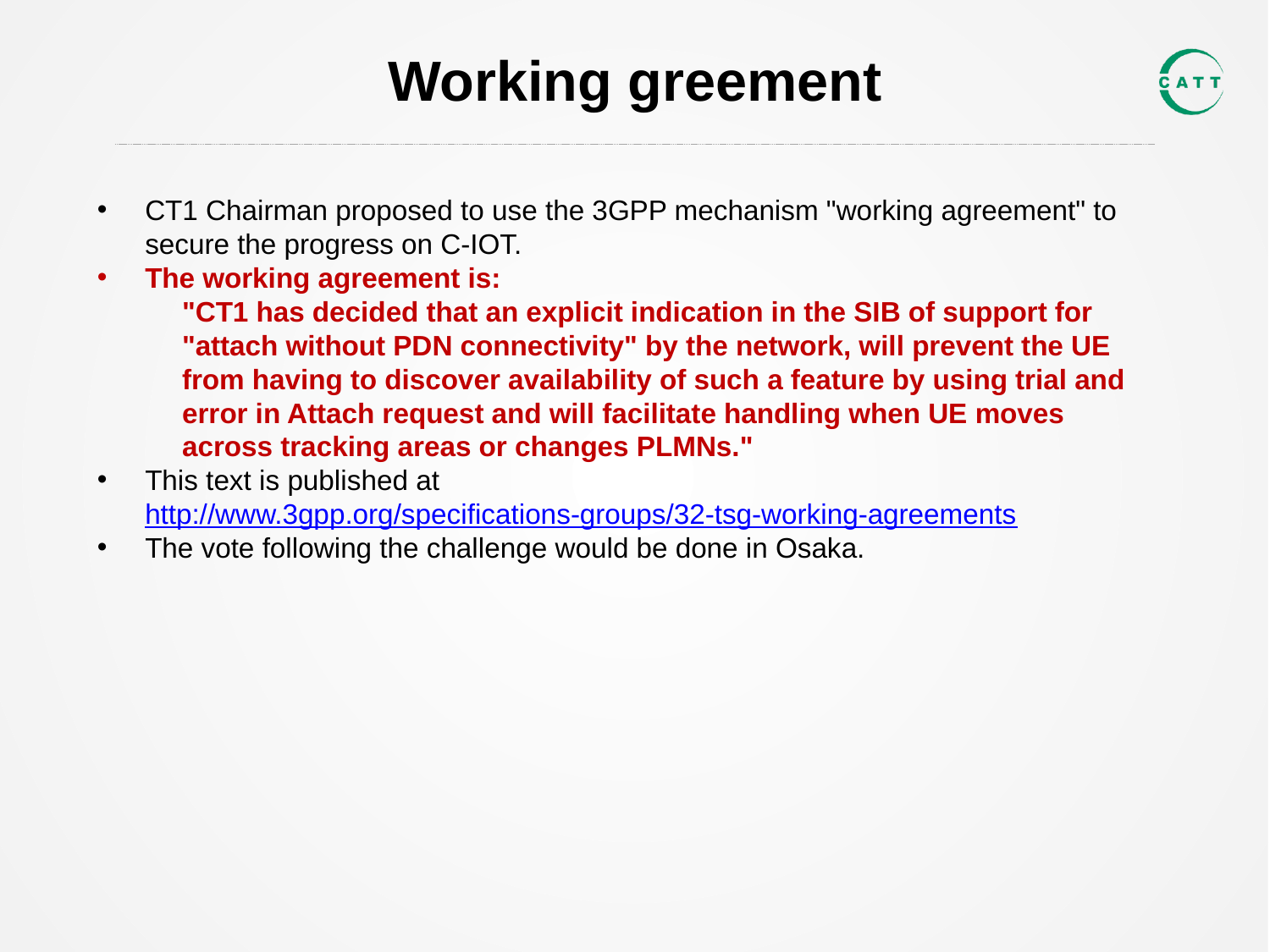

# Working greement
CT1 Chairman proposed to use the 3GPP mechanism "working agreement" to secure the progress on C-IOT.
The working agreement is:
"CT1 has decided that an explicit indication in the SIB of support for "attach without PDN connectivity" by the network, will prevent the UE from having to discover availability of such a feature by using trial and error in Attach request and will facilitate handling when UE moves across tracking areas or changes PLMNs."
This text is published at http://www.3gpp.org/specifications-groups/32-tsg-working-agreements
The vote following the challenge would be done in Osaka.